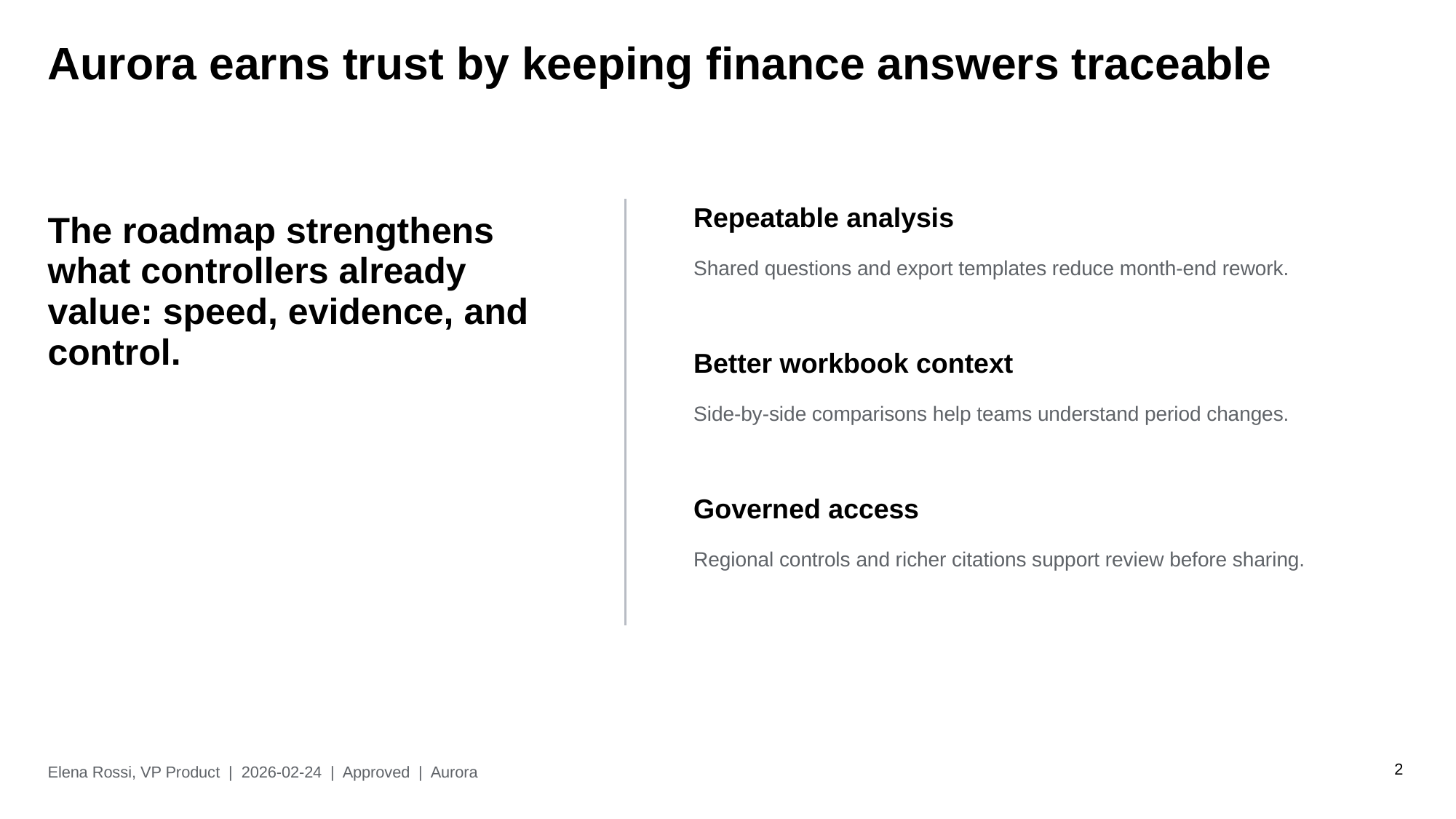

Aurora earns trust by keeping finance answers traceable
Repeatable analysis
The roadmap strengthens what controllers already value: speed, evidence, and control.
Shared questions and export templates reduce month-end rework.
Better workbook context
Side-by-side comparisons help teams understand period changes.
Governed access
Regional controls and richer citations support review before sharing.
2
Elena Rossi, VP Product  |  2026-02-24  |  Approved  |  Aurora